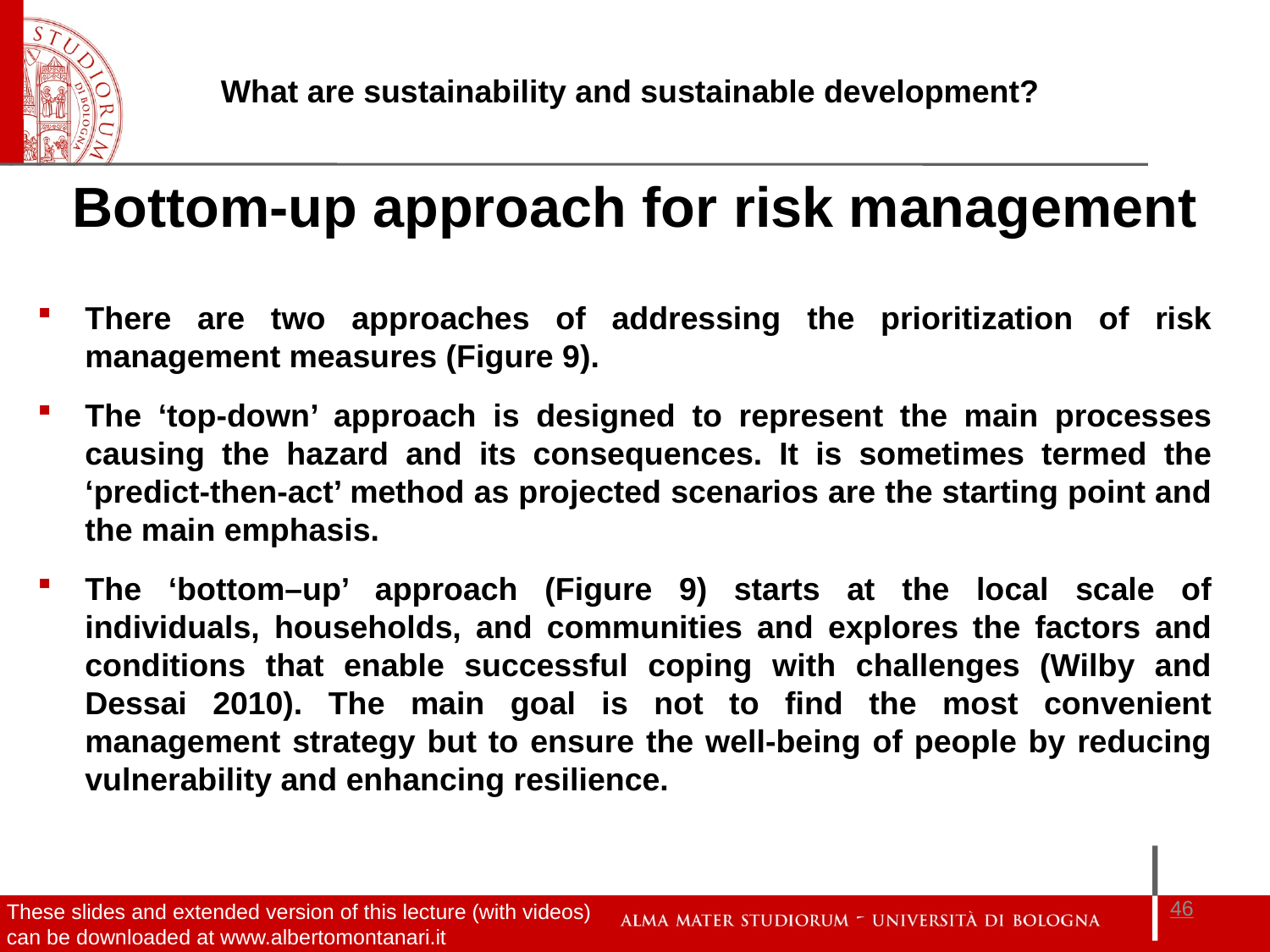

Bottom-up approach for risk management
There are two approaches of addressing the prioritization of risk management measures (Figure 9).
The ‘top-down’ approach is designed to represent the main processes causing the hazard and its consequences. It is sometimes termed the ‘predict-then-act’ method as projected scenarios are the starting point and the main emphasis.
The ‘bottom–up’ approach (Figure 9) starts at the local scale of individuals, households, and communities and explores the factors and conditions that enable successful coping with challenges (Wilby and Dessai 2010). The main goal is not to find the most convenient management strategy but to ensure the well-being of people by reducing vulnerability and enhancing resilience.
46